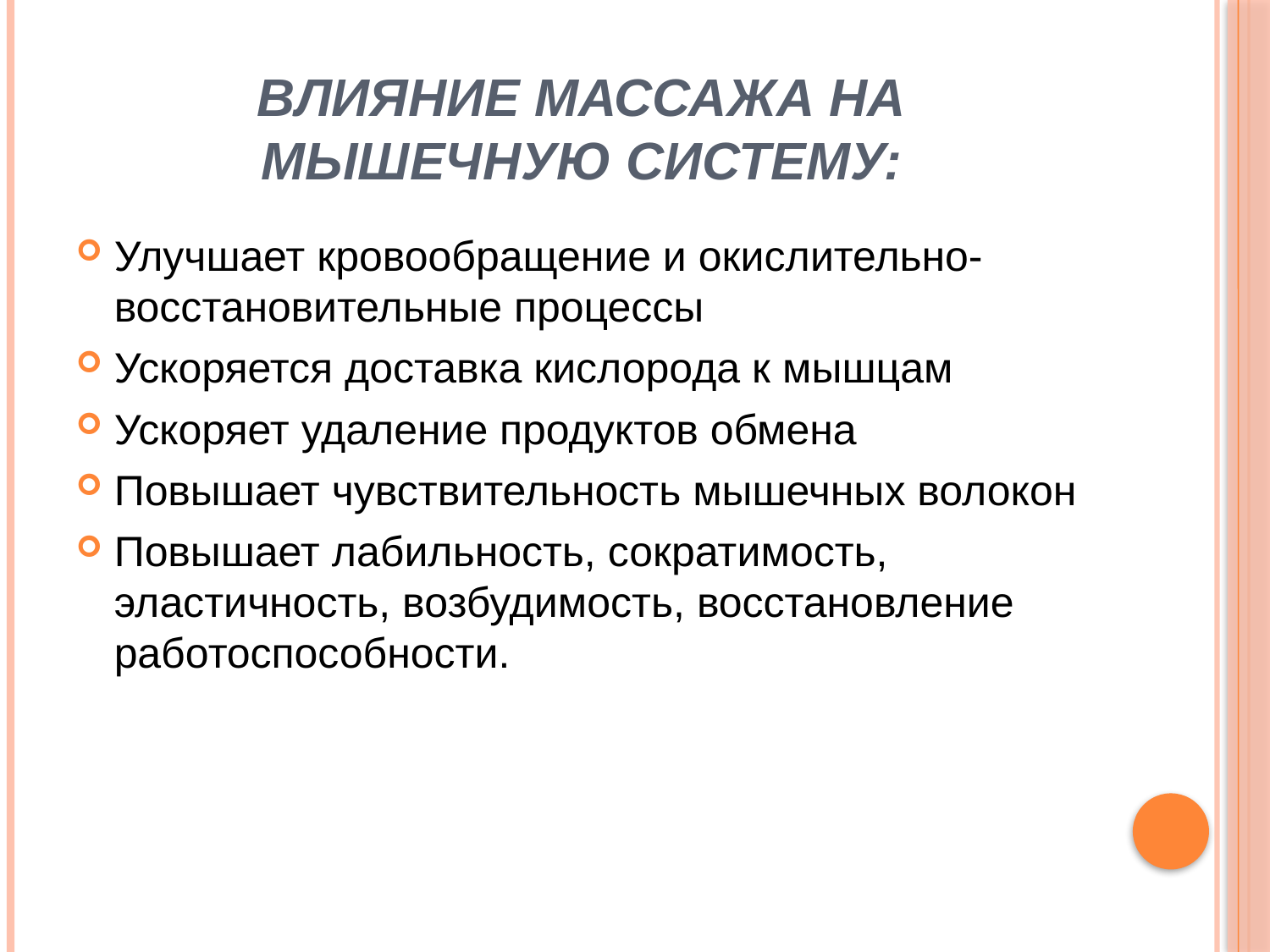

# Влияние массажа на мышечную систему:
Улучшает кровообращение и окислительно-восстановительные процессы
Ускоряется доставка кислорода к мышцам
Ускоряет удаление продуктов обмена
Повышает чувствительность мышечных волокон
Повышает лабильность, сократимость, эластичность, возбудимость, восстановление работоспособности.